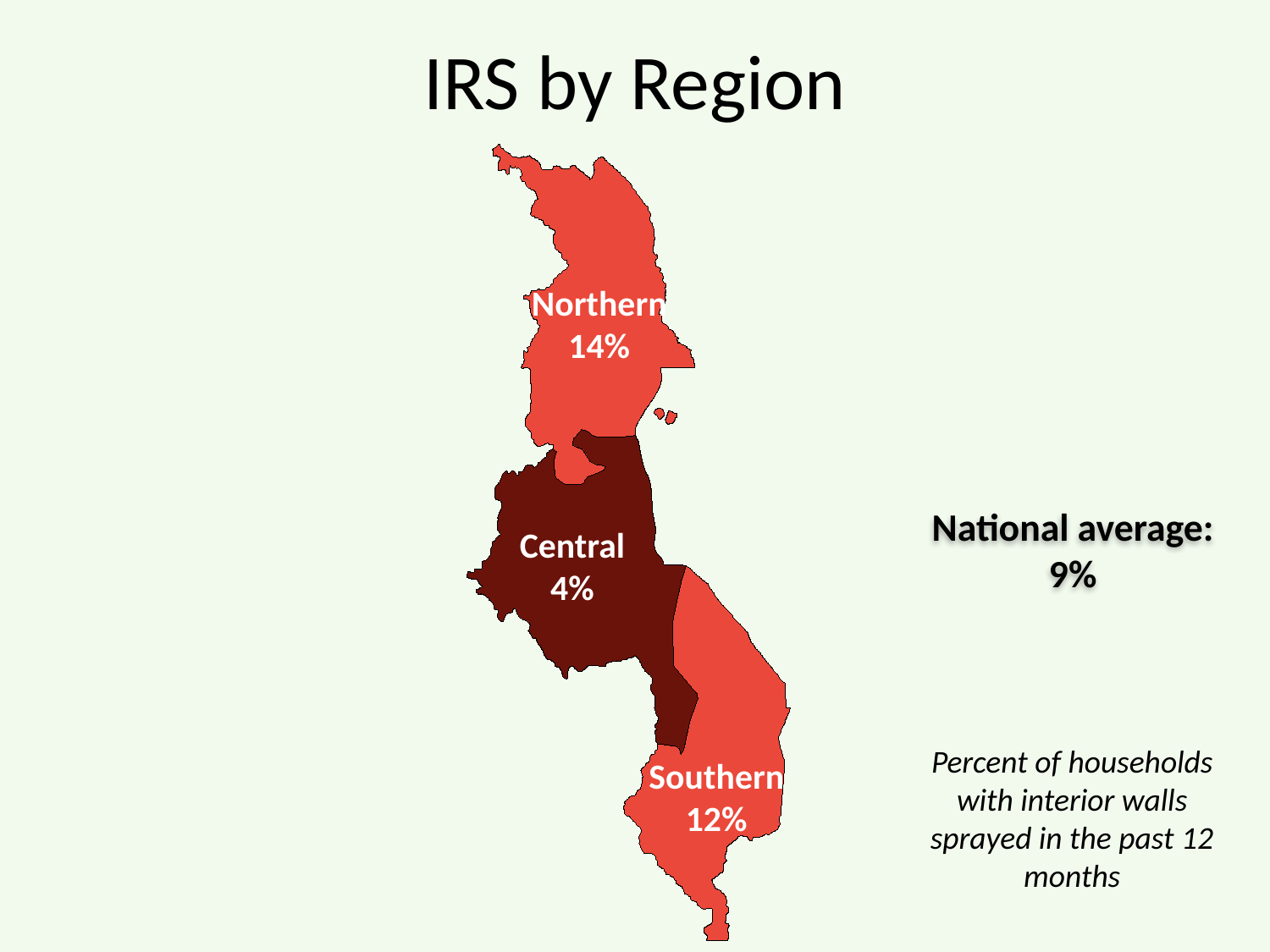

# IRS by Region

Northern
14%
National average: 9%
Central
4%
Percent of households with interior walls sprayed in the past 12 months
Southern
12%